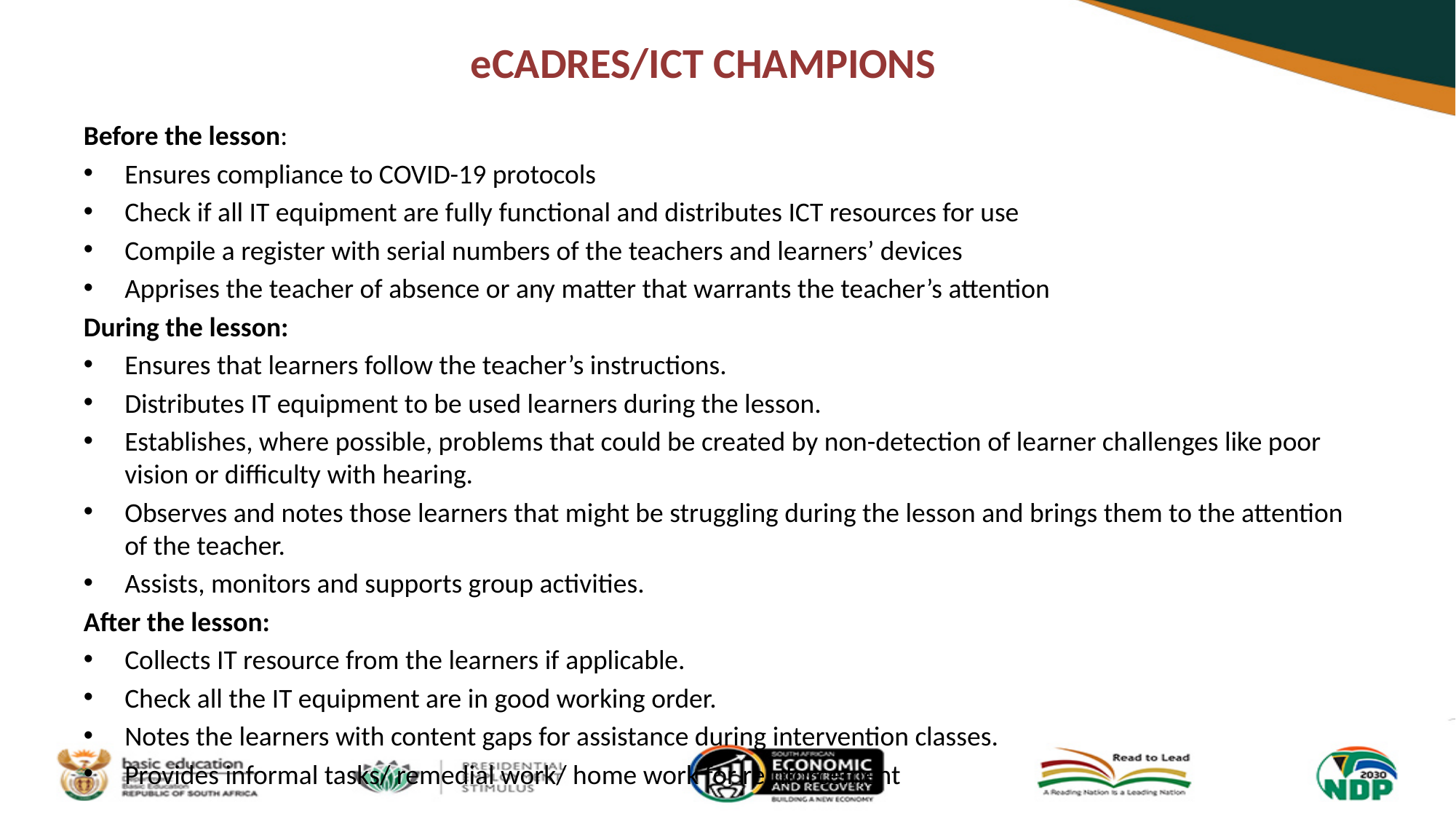

# eCADRES/ICT CHAMPIONS
Before the lesson:
Ensures compliance to COVID-19 protocols
Check if all IT equipment are fully functional and distributes ICT resources for use
Compile a register with serial numbers of the teachers and learners’ devices
Apprises the teacher of absence or any matter that warrants the teacher’s attention
During the lesson:
Ensures that learners follow the teacher’s instructions.
Distributes IT equipment to be used learners during the lesson.
Establishes, where possible, problems that could be created by non-detection of learner challenges like poor vision or difficulty with hearing.
Observes and notes those learners that might be struggling during the lesson and brings them to the attention of the teacher.
Assists, monitors and supports group activities.
After the lesson:
Collects IT resource from the learners if applicable.
Check all the IT equipment are in good working order.
Notes the learners with content gaps for assistance during intervention classes.
Provides informal tasks/ remedial work/ home work for reinforcement